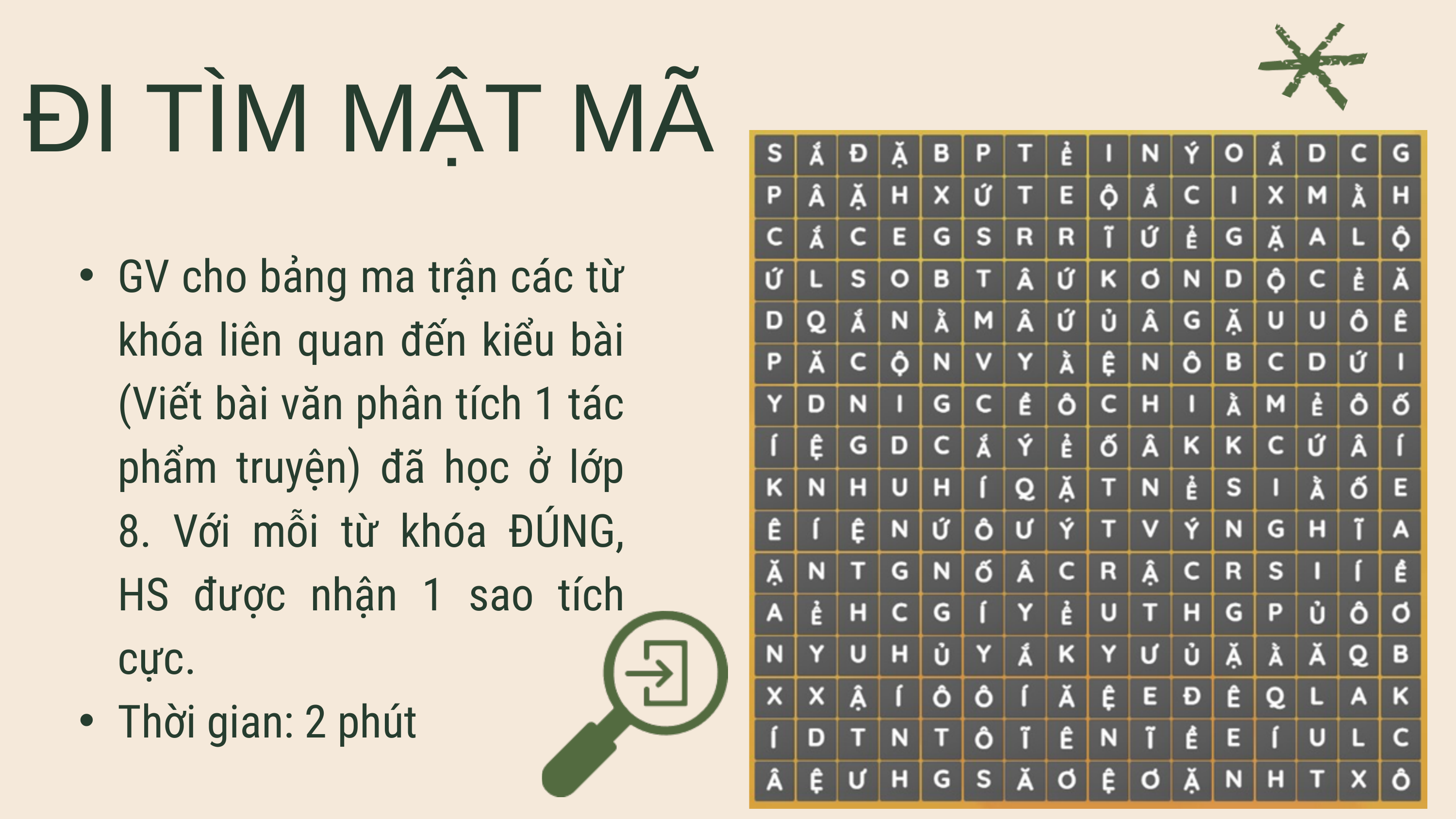

ĐI TÌM MẬT MÃ

GV cho bảng ma trận các từ khóa liên quan đến kiểu bài (Viết bài văn phân tích 1 tác phẩm truyện) đã học ở lớp 8. Với mỗi từ khóa ĐÚNG, HS được nhận 1 sao tích cực.
Thời gian: 2 phút